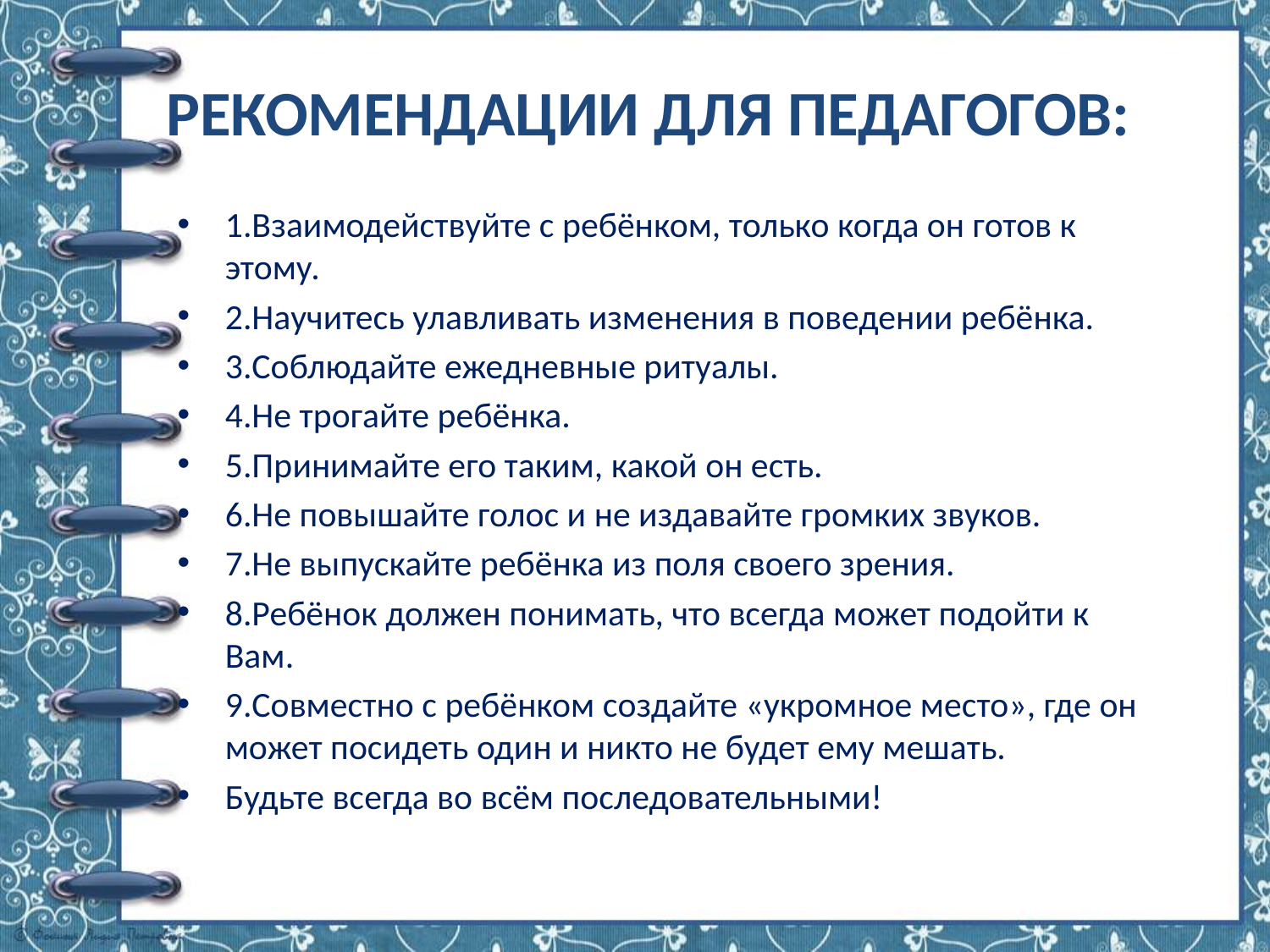

Рекомендации для педагогов:

1.Взаимодействуйте с ребёнком, только когда он готов к этому.
2.Научитесь улавливать изменения в поведении ребёнка.
3.Соблюдайте ежедневные ритуалы.
4.Не трогайте ребёнка.
5.Принимайте его таким, какой он есть.
6.Не повышайте голос и не издавайте громких звуков.
7.Не выпускайте ребёнка из поля своего зрения.
8.Ребёнок должен понимать, что всегда может подойти к Вам.
9.Совместно с ребёнком создайте «укромное место», где он может посидеть один и никто не будет ему мешать.
Будьте всегда во всём последовательными!